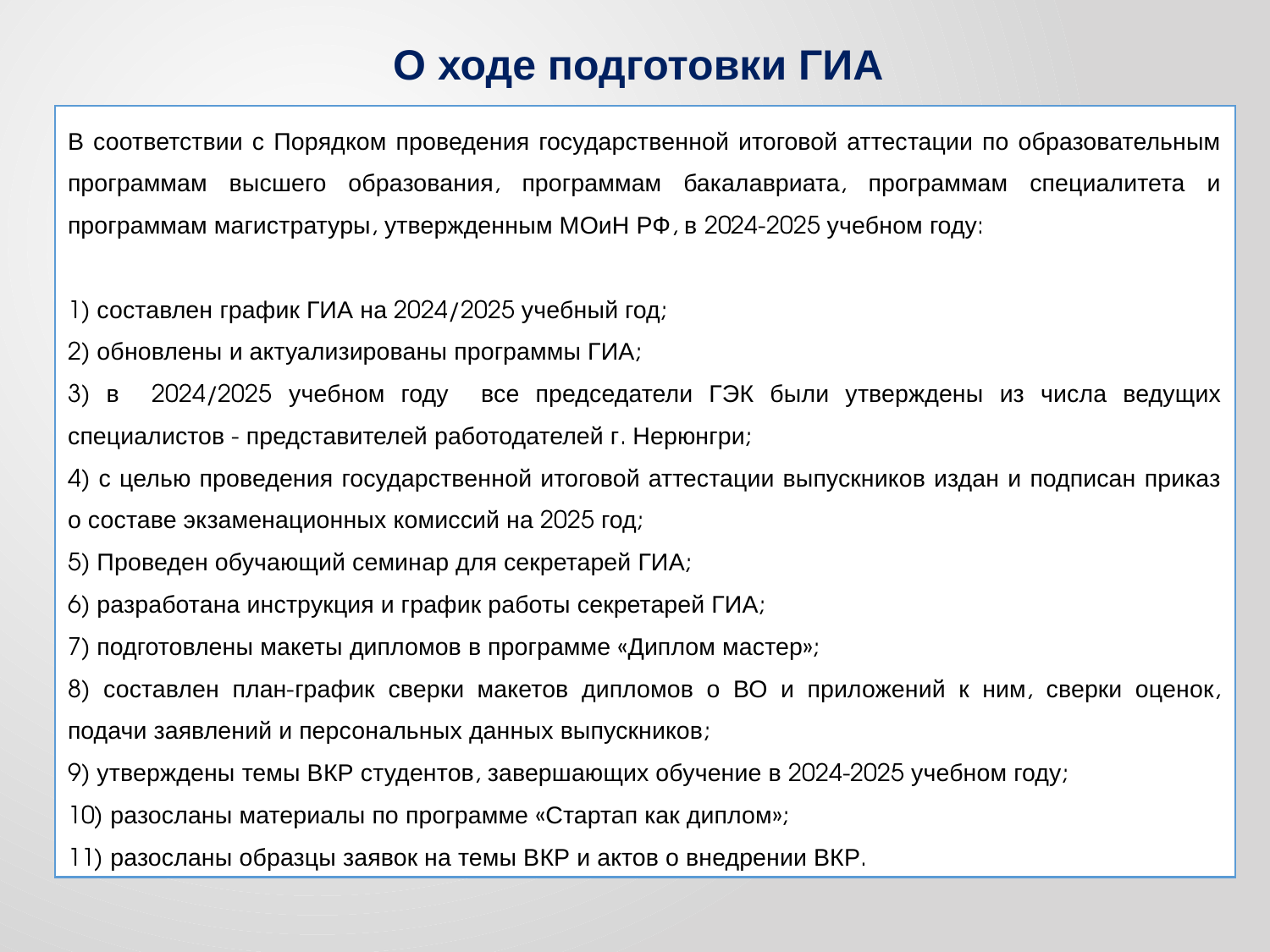

# О ходе подготовки ГИА
В соответствии с Порядком проведения государственной итоговой аттестации по образовательным программам высшего образования, программам бакалавриата, программам специалитета и программам магистратуры, утвержденным МОиН РФ, в 2024-2025 учебном году:

1) составлен график ГИА на 2024/2025 учебный год;
2) обновлены и актуализированы программы ГИА;
3) в  2024/2025 учебном году  все председатели ГЭК были утверждены из числа ведущих специалистов - представителей работодателей г. Нерюнгри;
4) с целью проведения государственной итоговой аттестации выпускников издан и подписан приказ о составе экзаменационных комиссий на 2025 год;
5) Проведен обучающий семинар для секретарей ГИА;
6) разработана инструкция и график работы секретарей ГИА;
7) подготовлены макеты дипломов в программе «Диплом мастер»;
8) составлен план-график сверки макетов дипломов о ВО и приложений к ним, сверки оценок, подачи заявлений и персональных данных выпускников;
9) утверждены темы ВКР студентов, завершающих обучение в 2024-2025 учебном году;
10) разосланы материалы по программе «Стартап как диплом»;
11) разосланы образцы заявок на темы ВКР и актов о внедрении ВКР.